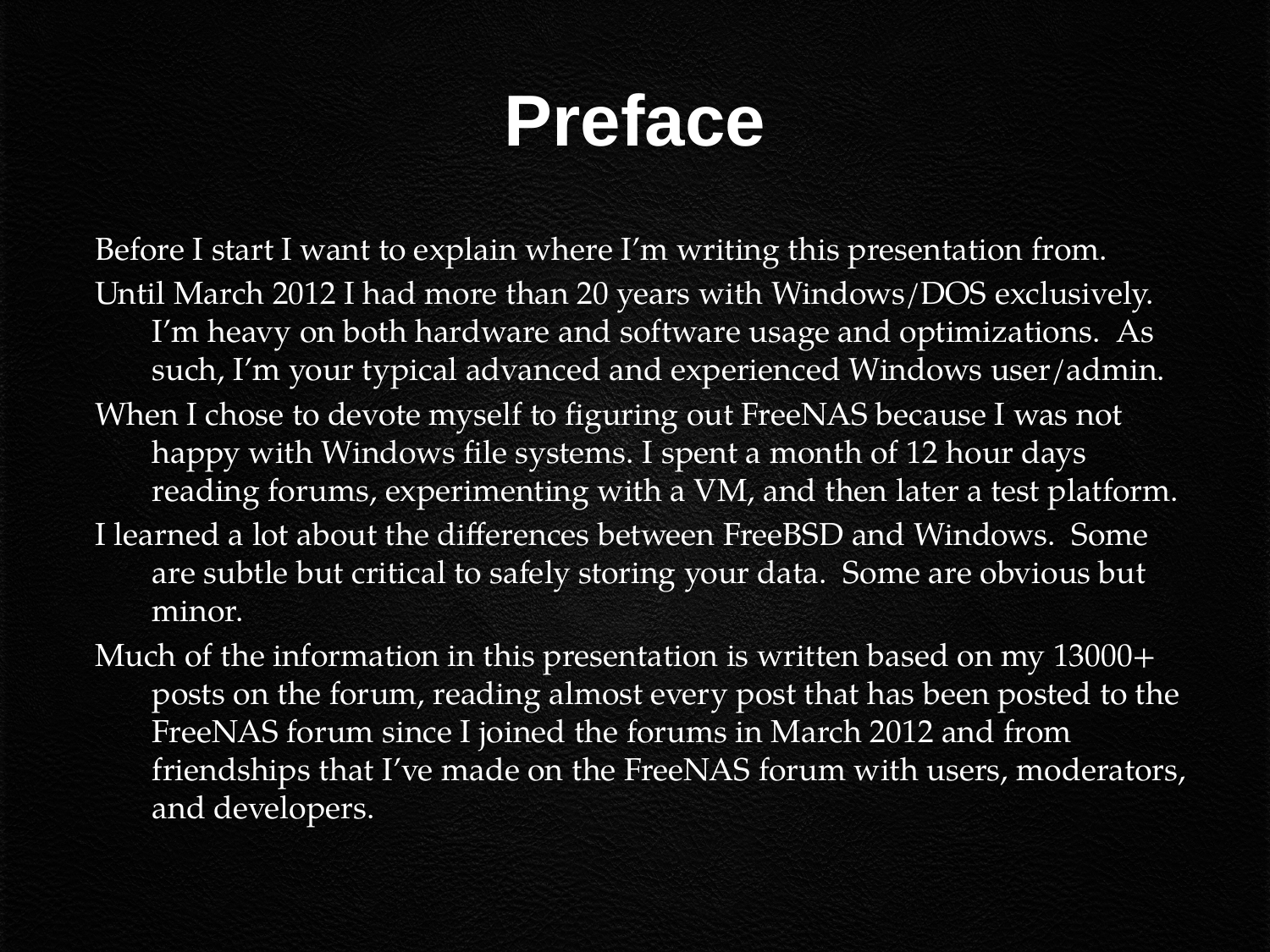

# Preface
Before I start I want to explain where I’m writing this presentation from.
Until March 2012 I had more than 20 years with Windows/DOS exclusively.  I’m heavy on both hardware and software usage and optimizations.  As such, I’m your typical advanced and experienced Windows user/admin.
When I chose to devote myself to figuring out FreeNAS because I was not happy with Windows file systems. I spent a month of 12 hour days reading forums, experimenting with a VM, and then later a test platform.
I learned a lot about the differences between FreeBSD and Windows.  Some are subtle but critical to safely storing your data.  Some are obvious but minor.
Much of the information in this presentation is written based on my 13000+ posts on the forum, reading almost every post that has been posted to the FreeNAS forum since I joined the forums in March 2012 and from friendships that I’ve made on the FreeNAS forum with users, moderators, and developers.